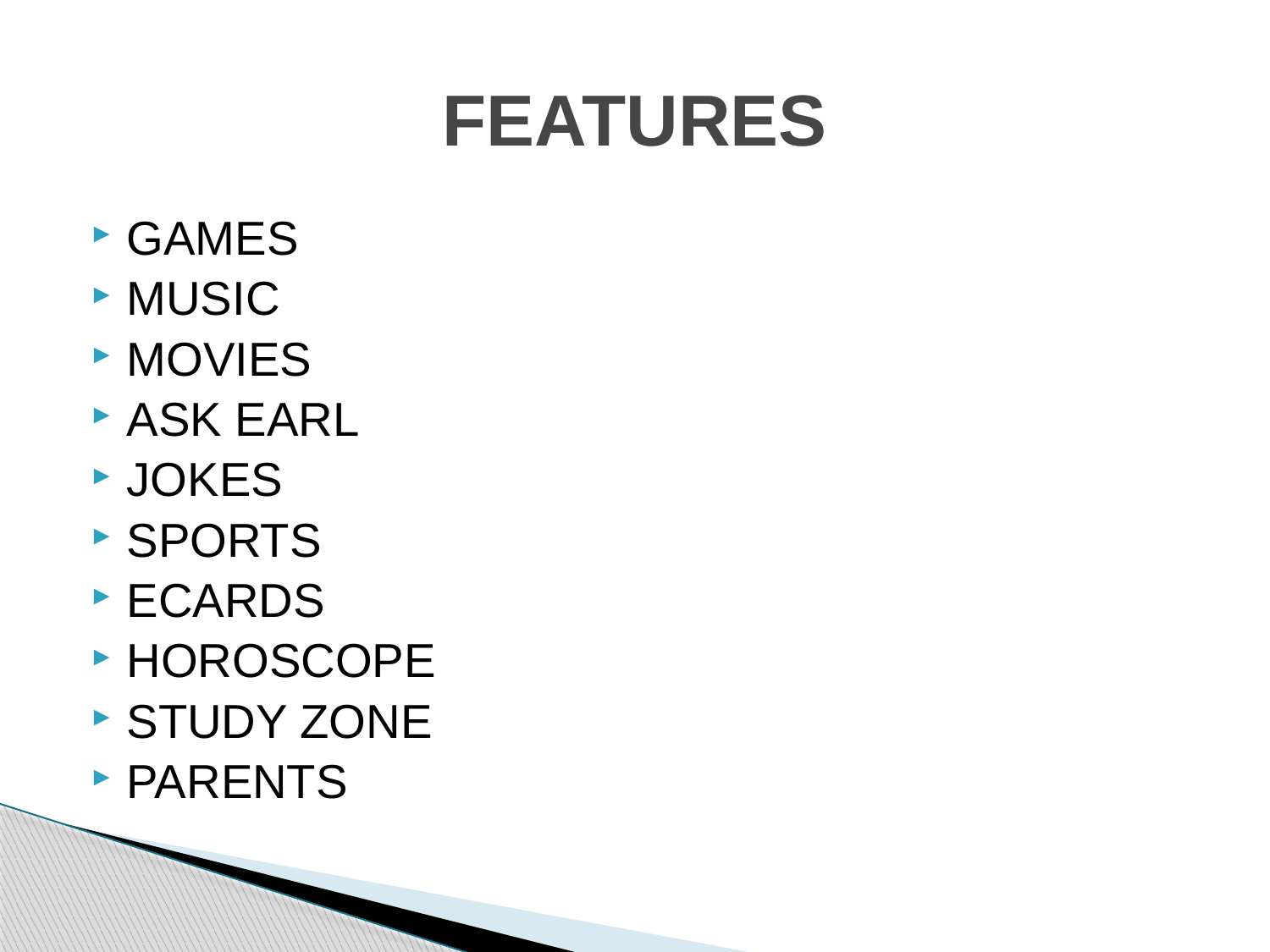

# FEATURES
GAMES
MUSIC
MOVIES
ASK EARL
JOKES
SPORTS
ECARDS
HOROSCOPE
STUDY ZONE
PARENTS